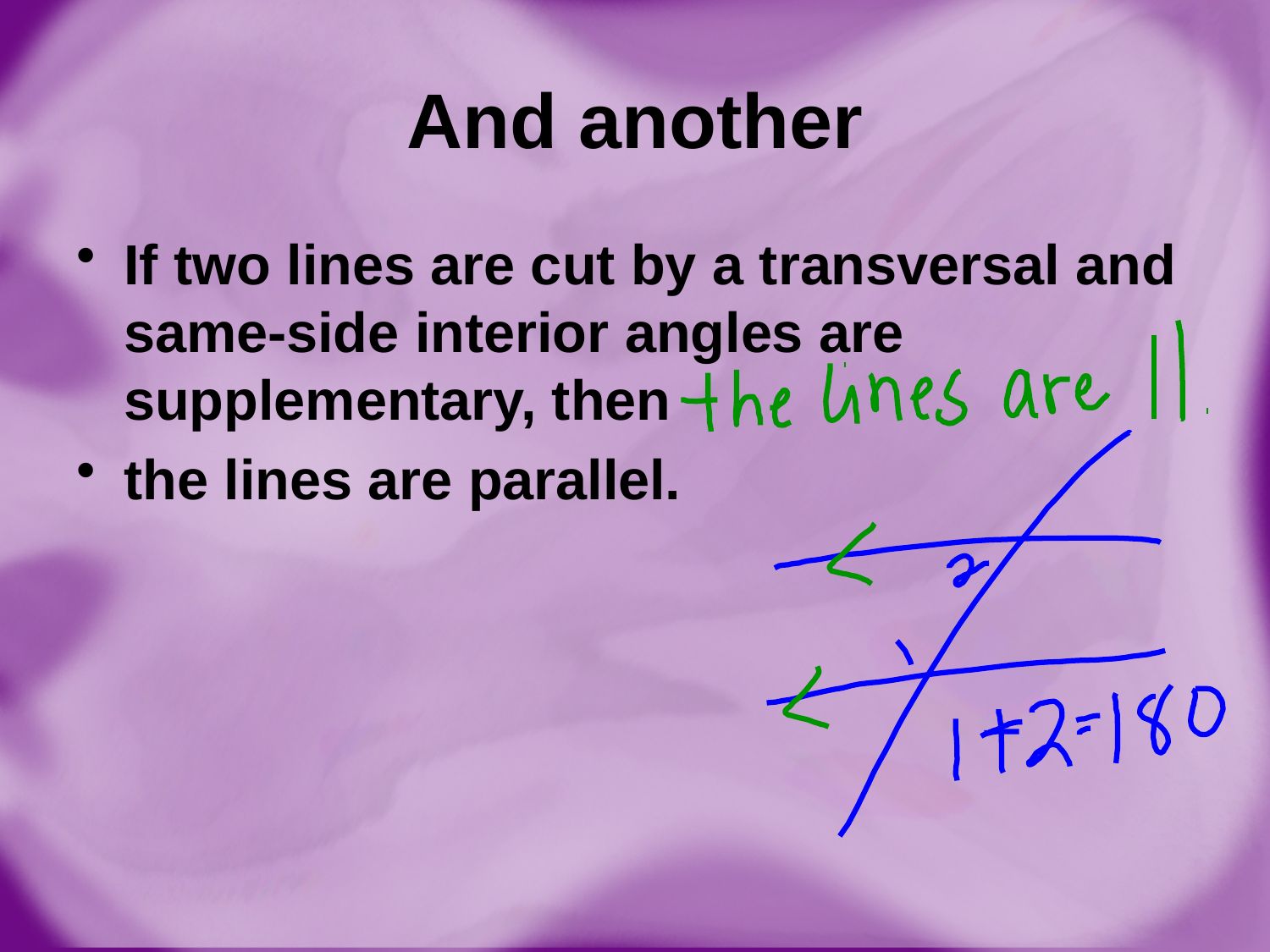

# And another
If two lines are cut by a transversal and same-side interior angles are supplementary, then
the lines are parallel.